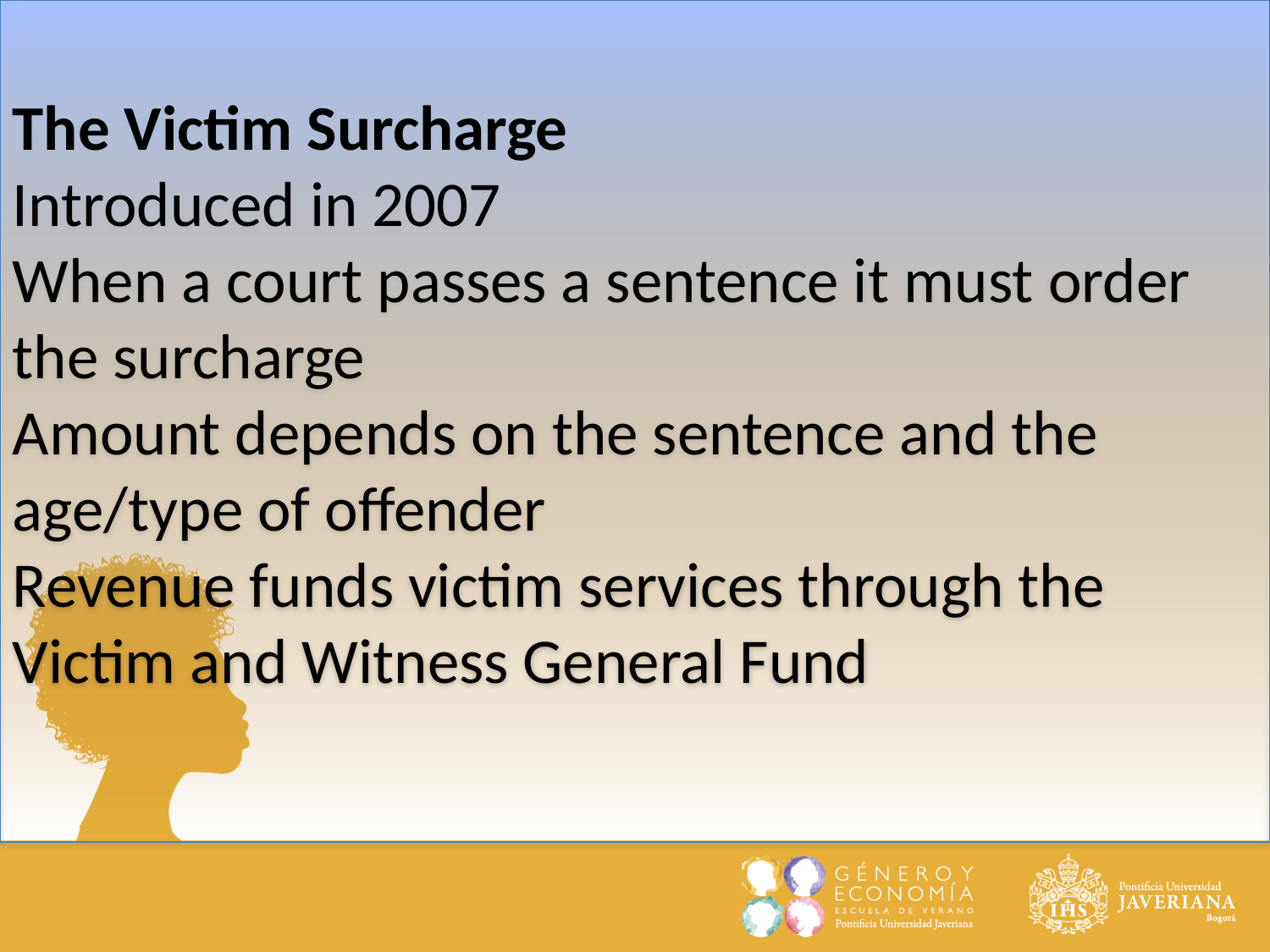

The Victim Surcharge
Introduced in 2007
When a court passes a sentence it must order the surcharge
Amount depends on the sentence and the age/type of offender
Revenue funds victim services through the Victim and Witness General Fund